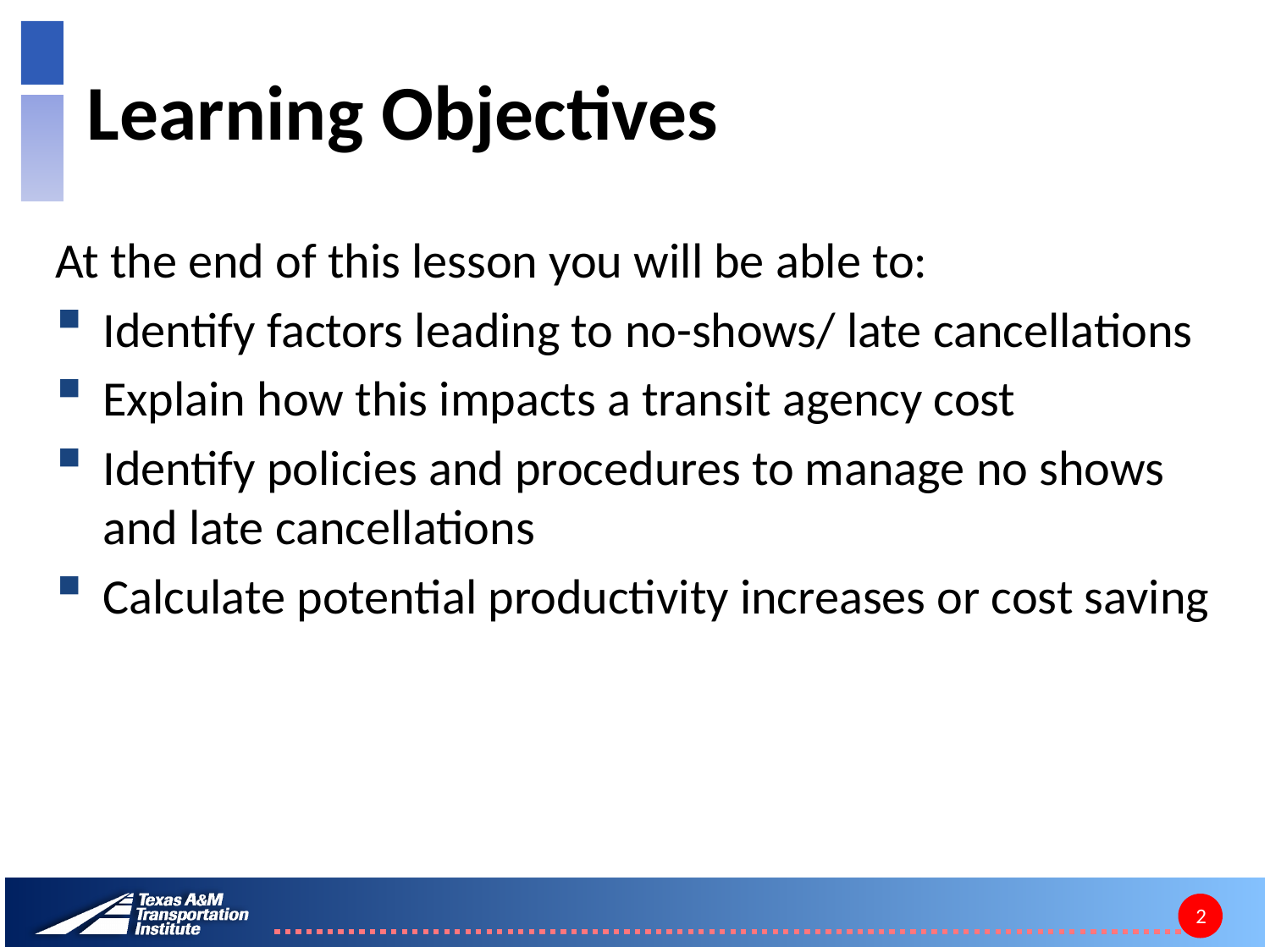

# Learning Objectives
At the end of this lesson you will be able to:
Identify factors leading to no-shows/ late cancellations
Explain how this impacts a transit agency cost
Identify policies and procedures to manage no shows and late cancellations
Calculate potential productivity increases or cost saving
2